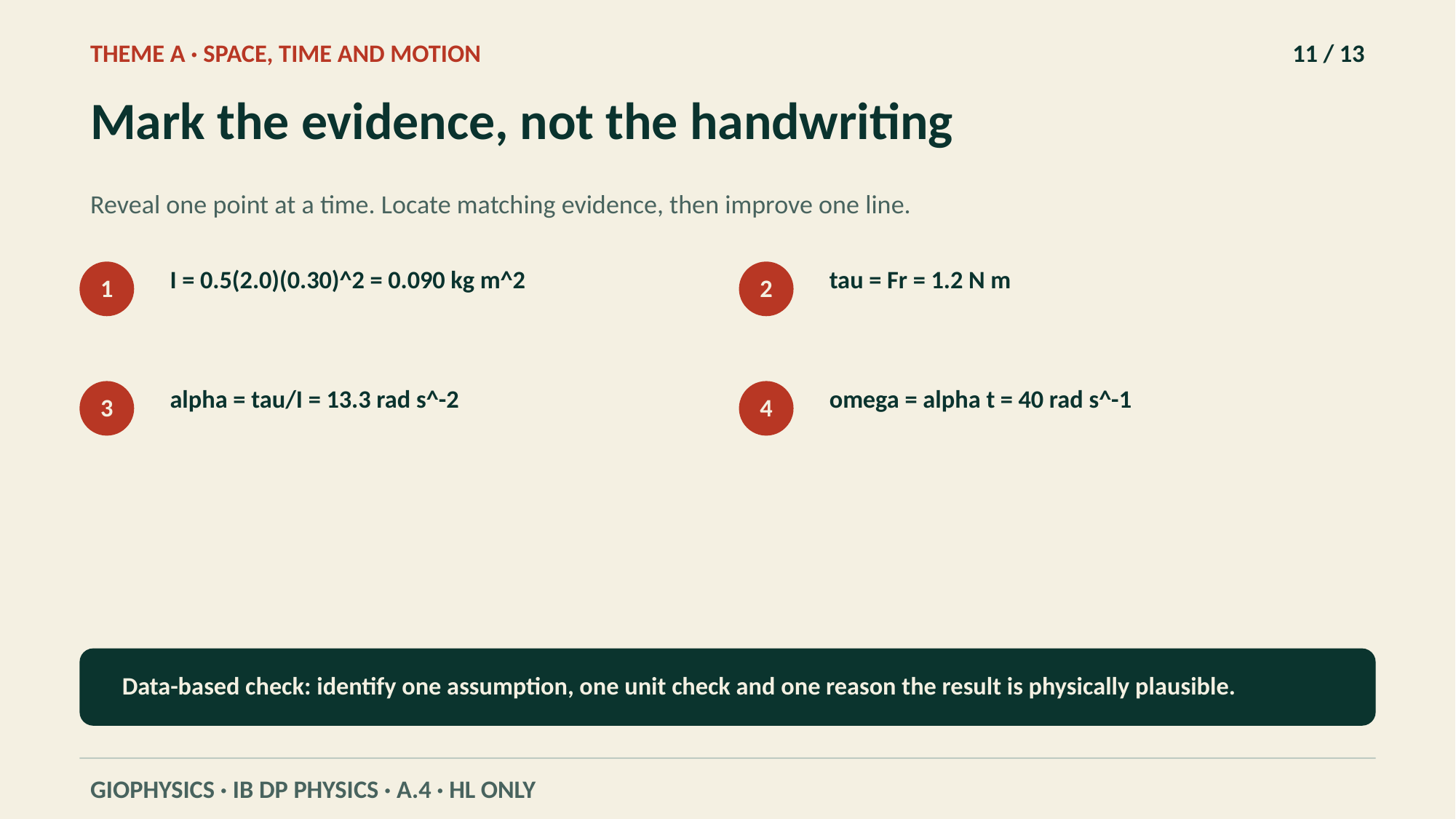

THEME A · SPACE, TIME AND MOTION
11 / 13
Mark the evidence, not the handwriting
Reveal one point at a time. Locate matching evidence, then improve one line.
I = 0.5(2.0)(0.30)^2 = 0.090 kg m^2
tau = Fr = 1.2 N m

1
2
alpha = tau/I = 13.3 rad s^-2
omega = alpha t = 40 rad s^-1

3
4

Data-based check: identify one assumption, one unit check and one reason the result is physically plausible.

GIOPHYSICS · IB DP PHYSICS · A.4 · HL ONLY